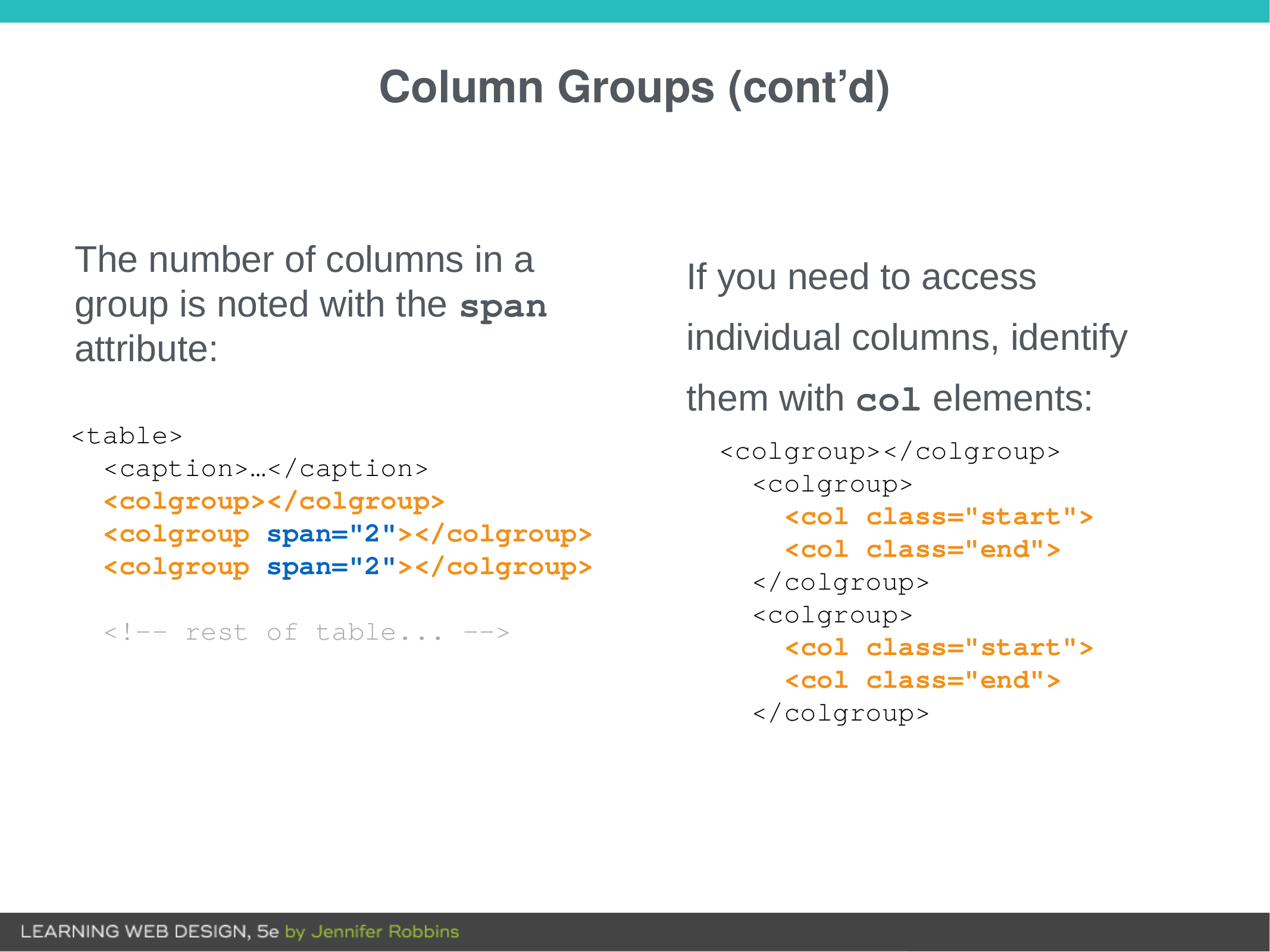

# Column Groups (cont’d)
The number of columns in a group is noted with the span attribute:
If you need to access individual columns, identify them with col elements:

<colgroup></colgroup>
  <colgroup>
    <col class="start">
    <col class="end">
  </colgroup>
  <colgroup>
    <col class="start">
    <col class="end">
  </colgroup>
<table>
  <caption>…</caption>
  <colgroup></colgroup>
  <colgroup span="2"></colgroup>
  <colgroup span="2"></colgroup>

  <!-- rest of table... -->